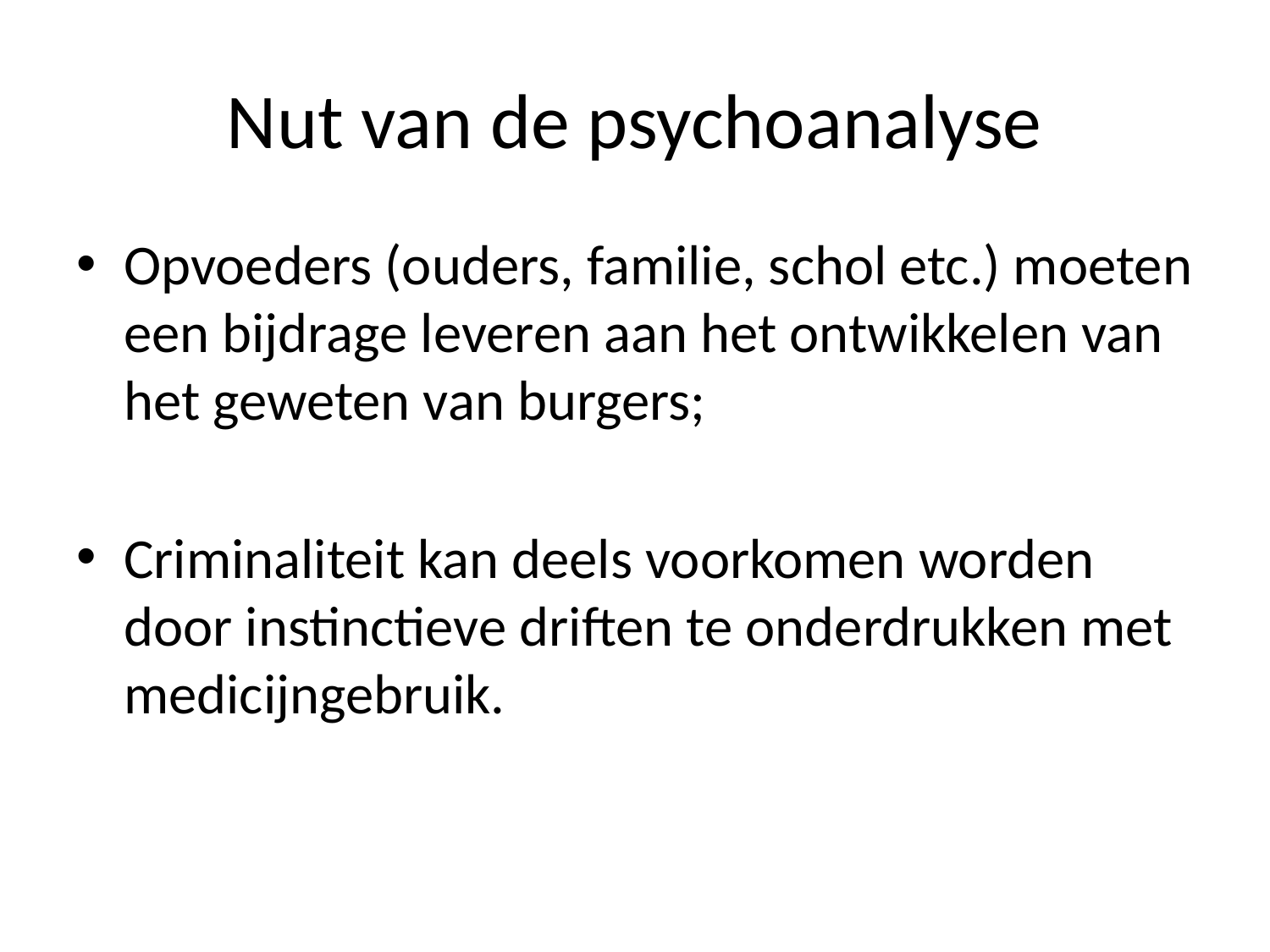

# Nut van de psychoanalyse
Opvoeders (ouders, familie, schol etc.) moeten een bijdrage leveren aan het ontwikkelen van het geweten van burgers;

Criminaliteit kan deels voorkomen worden door instinctieve driften te onderdrukken met medicijngebruik.